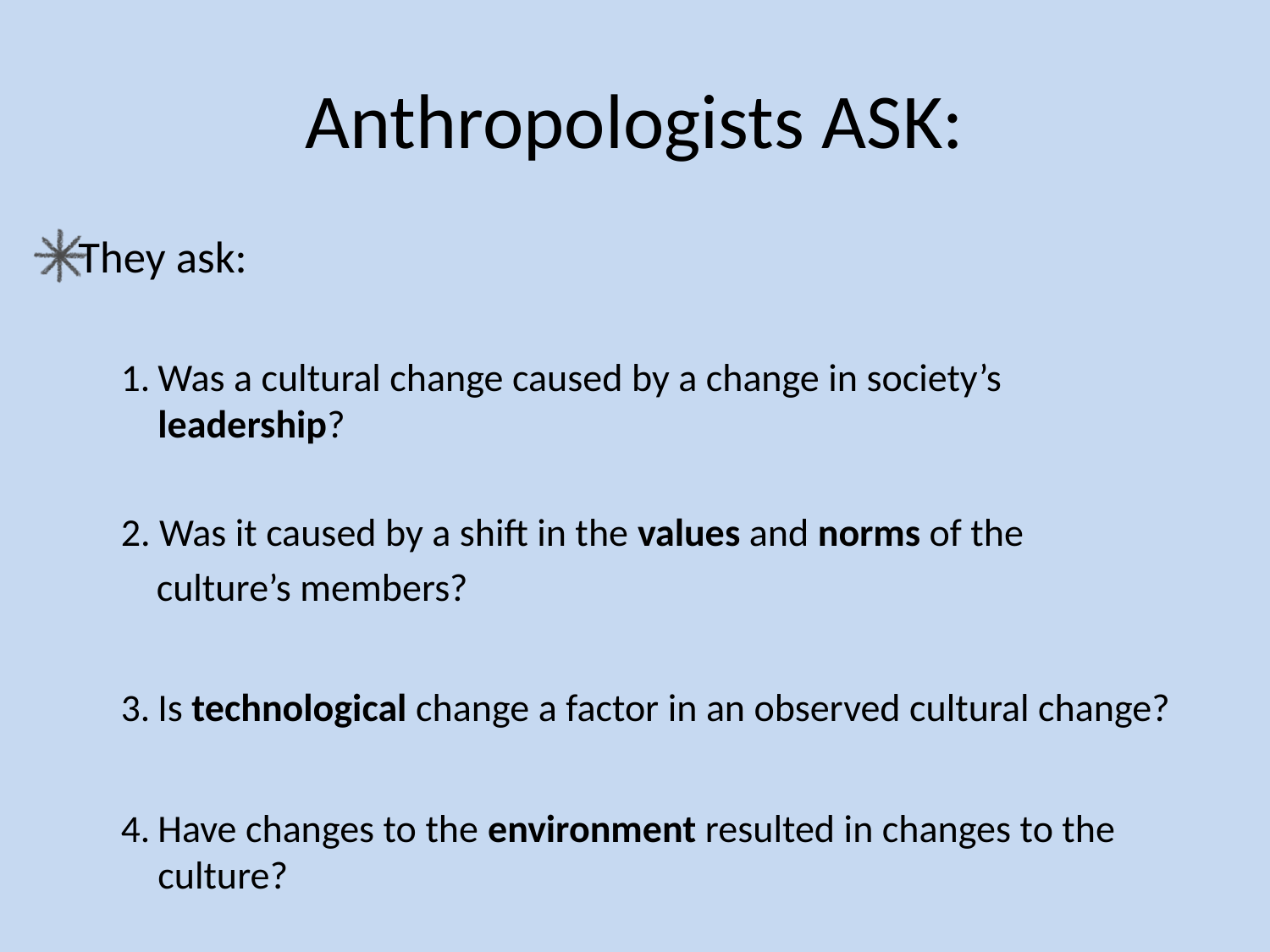

# Anthropologists ASK:
They ask:

Was a cultural change caused by a change in society’s leadership?

2. Was it caused by a shift in the values and norms of the
    culture’s members?

Is technological change a factor in an observed cultural change?

Have changes to the environment resulted in changes to the culture?